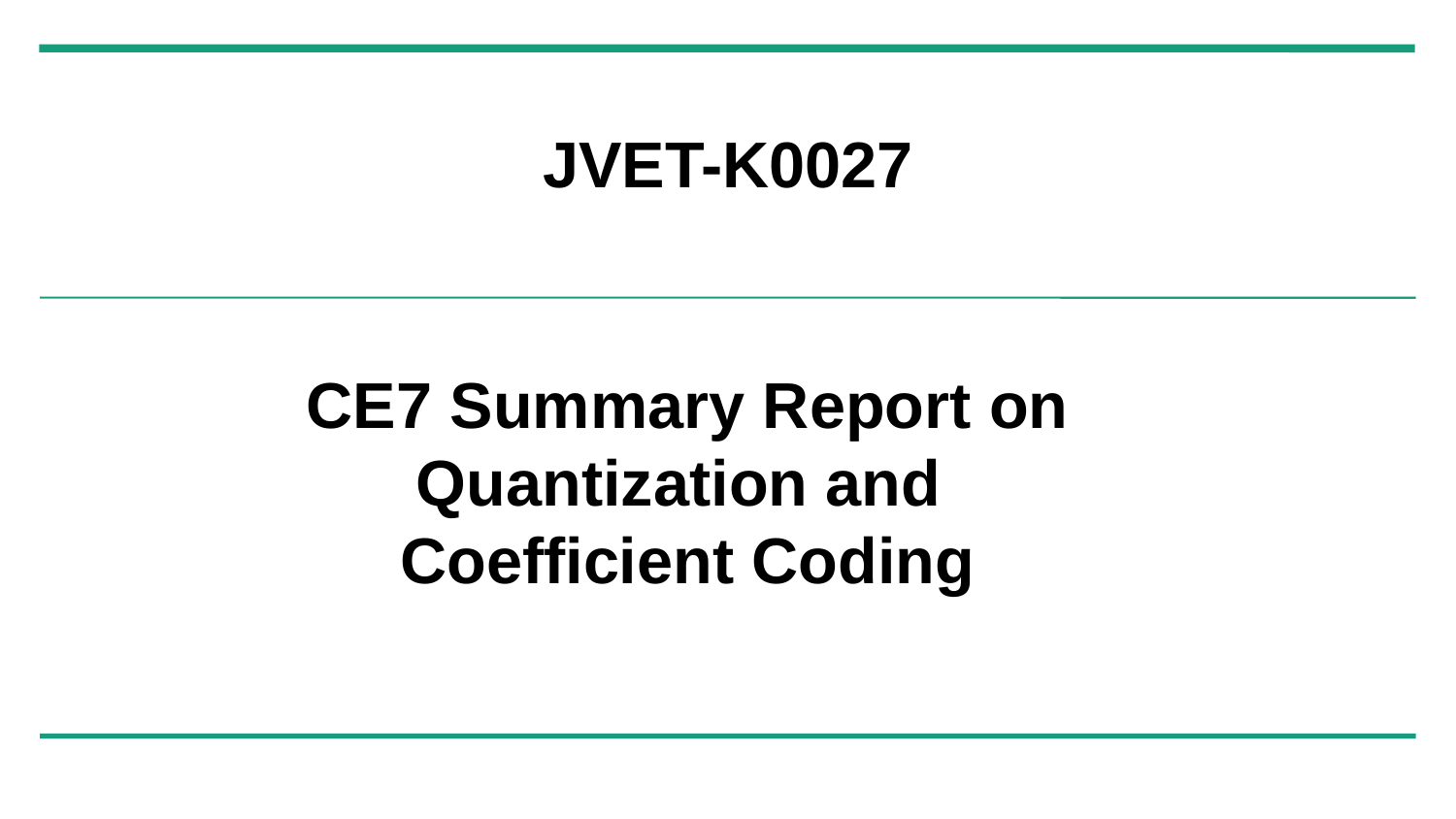

# JVET-K0027
CE7 Summary Report on
Quantization and
Coefficient Coding